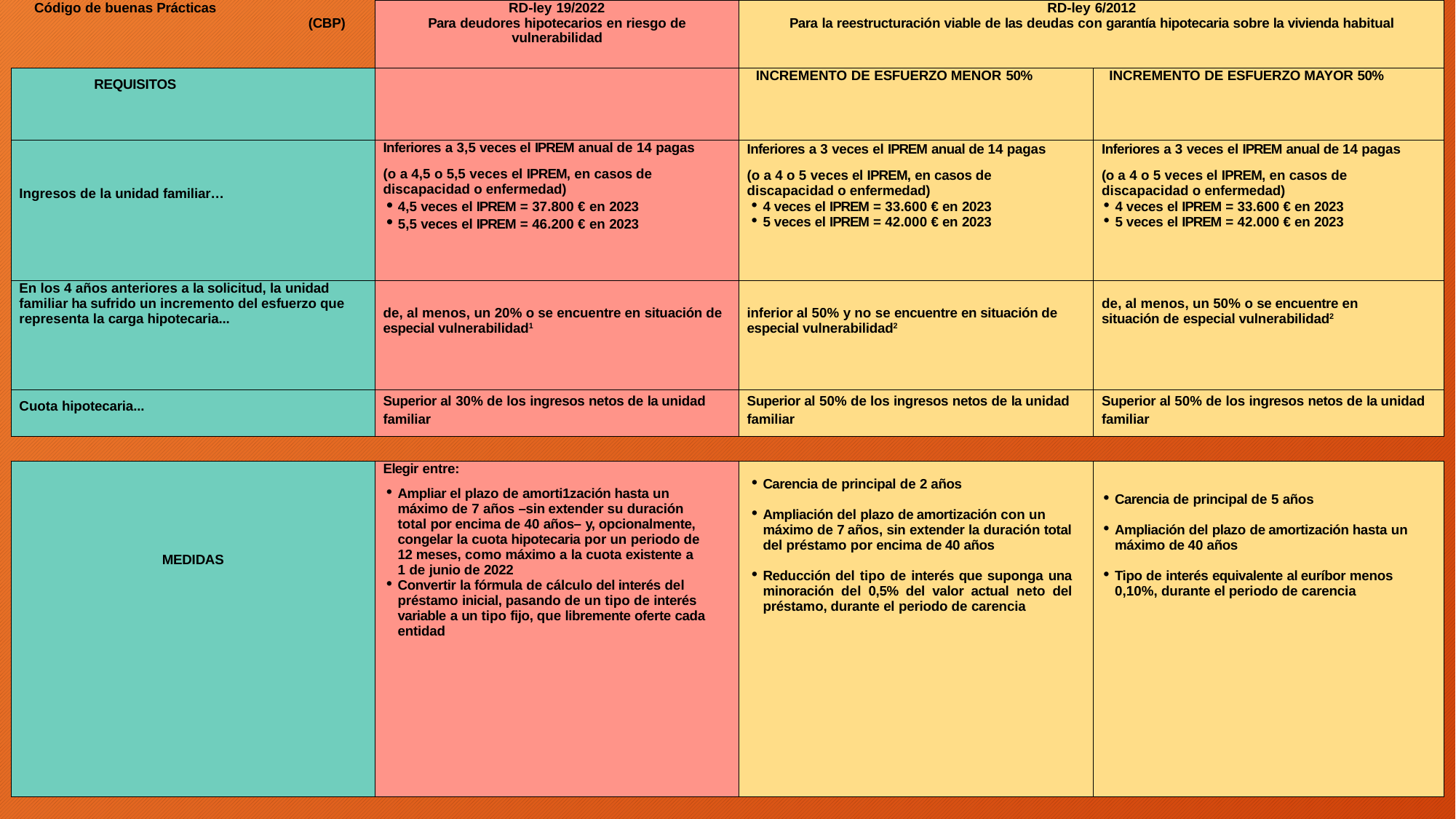

| Código de buenas Prácticas (CBP) | RD-ley 19/2022 Para deudores hipotecarios en riesgo de vulnerabilidad | RD-ley 6/2012 Para la reestructuración viable de las deudas con garantía hipotecaria sobre la vivienda habitual |  |
| --- | --- | --- | --- |
| REQUISITOS |  | INCREMENTO DE ESFUERZO MENOR 50% | INCREMENTO DE ESFUERZO MAYOR 50% |
| Ingresos de la unidad familiar… | Inferiores a 3,5 veces el IPREM anual de 14 pagas (o a 4,5 o 5,5 veces el IPREM, en casos de discapacidad o enfermedad) 4,5 veces el IPREM = 37.800 € en 2023 5,5 veces el IPREM = 46.200 € en 2023 | Inferiores a 3 veces el IPREM anual de 14 pagas (o a 4 o 5 veces el IPREM, en casos de discapacidad o enfermedad) 4 veces el IPREM = 33.600 € en 2023 5 veces el IPREM = 42.000 € en 2023 | Inferiores a 3 veces el IPREM anual de 14 pagas (o a 4 o 5 veces el IPREM, en casos de discapacidad o enfermedad) 4 veces el IPREM = 33.600 € en 2023 5 veces el IPREM = 42.000 € en 2023 |
| En los 4 años anteriores a la solicitud, la unidad familiar ha sufrido un incremento del esfuerzo que representa la carga hipotecaria... | de, al menos, un 20% o se encuentre en situación de especial vulnerabilidad1 | inferior al 50% y no se encuentre en situación de especial vulnerabilidad2 | de, al menos, un 50% o se encuentre en situación de especial vulnerabilidad2 |
| Cuota hipotecaria... | Superior al 30% de los ingresos netos de la unidad familiar | Superior al 50% de los ingresos netos de la unidad familiar | Superior al 50% de los ingresos netos de la unidad familiar |
|  |  |  |  |
| MEDIDAS | Elegir entre: Ampliar el plazo de amorti1zación hasta un máximo de 7 años –sin extender su duración total por encima de 40 años– y, opcionalmente, congelar la cuota hipotecaria por un periodo de 12 meses, como máximo a la cuota existente a 1 de junio de 2022 Convertir la fórmula de cálculo del interés del préstamo inicial, pasando de un tipo de interés variable a un tipo fijo, que libremente oferte cada entidad | Carencia de principal de 2 años Ampliación del plazo de amortización con un máximo de 7 años, sin extender la duración total del préstamo por encima de 40 años Reducción del tipo de interés que suponga una minoración del 0,5% del valor actual neto del préstamo, durante el periodo de carencia | Carencia de principal de 5 años Ampliación del plazo de amortización hasta un máximo de 40 años Tipo de interés equivalente al euríbor menos 0,10%, durante el periodo de carencia |